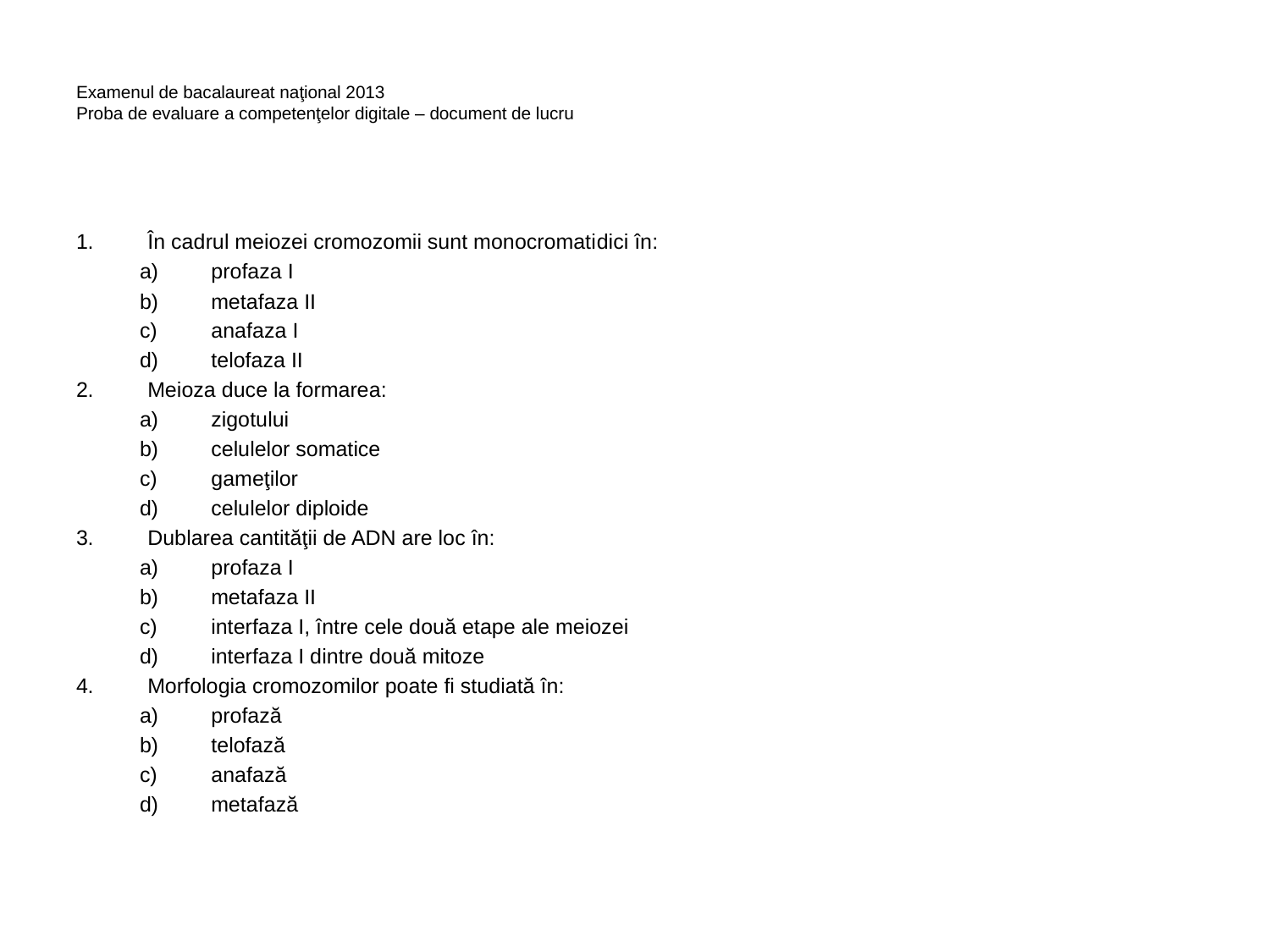

# Examenul de bacalaureat naţional 2013 Proba de evaluare a competenţelor digitale – document de lucru
În cadrul meiozei cromozomii sunt monocromatidici în:
profaza I
metafaza II
anafaza I
telofaza II
Meioza duce la formarea:
zigotului
celulelor somatice
gameţilor
celulelor diploide
Dublarea cantităţii de ADN are loc în:
profaza I
metafaza II
interfaza I, între cele două etape ale meiozei
interfaza I dintre două mitoze
Morfologia cromozomilor poate fi studiată în:
profază
telofază
anafază
metafază